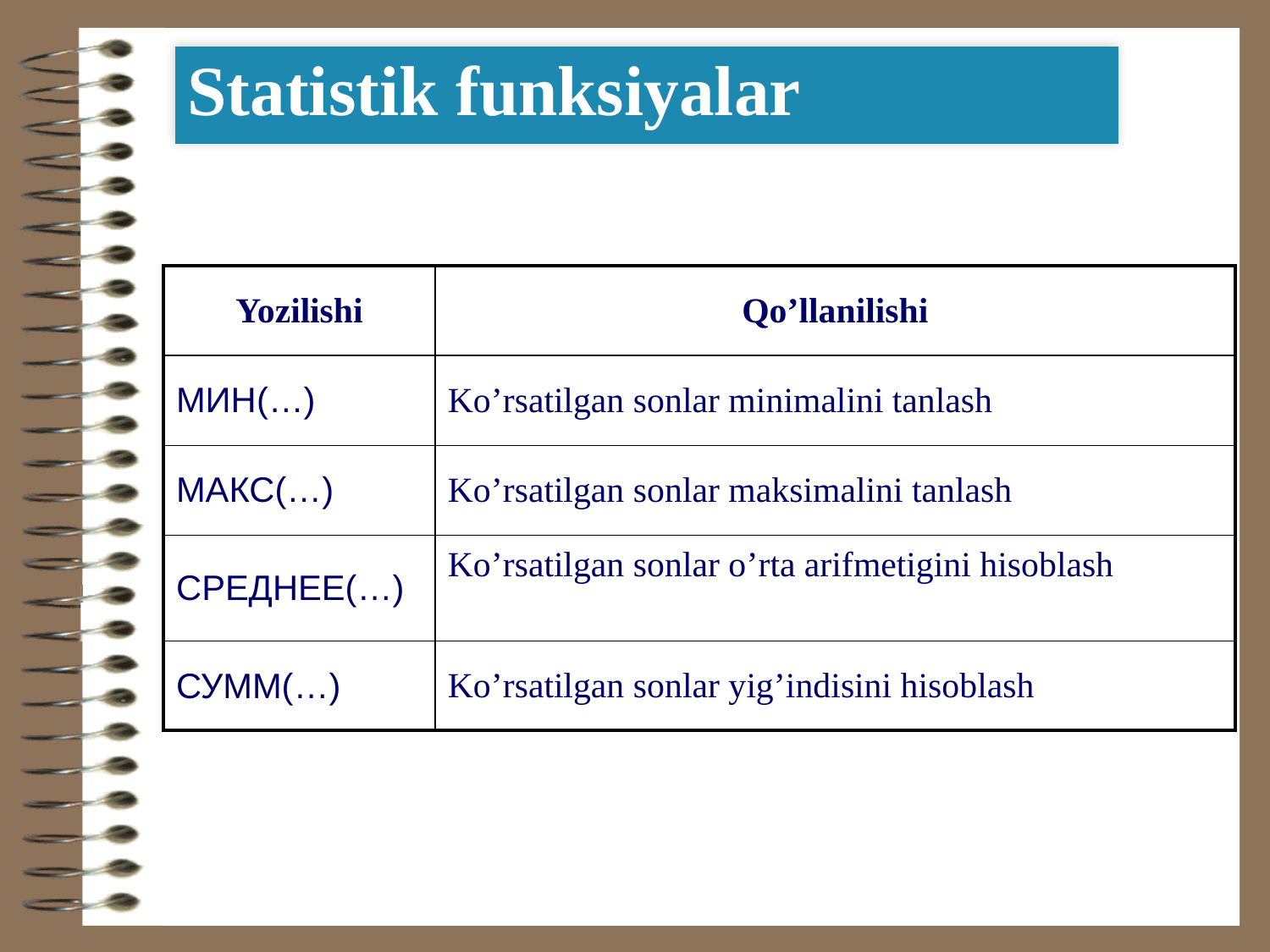

| Statistik funksiyalar |
| --- |

| Yozilishi | Qo’llanilishi |
| --- | --- |
| МИН(…) | Ko’rsatilgan sonlar minimalini tanlash |
| МАКС(…) | Ko’rsatilgan sonlar maksimalini tanlash |
| СРЕДНЕЕ(…) | Ko’rsatilgan sonlar o’rta arifmetigini hisoblash |
| СУММ(…) | Ko’rsatilgan sonlar yig’indisini hisoblash |